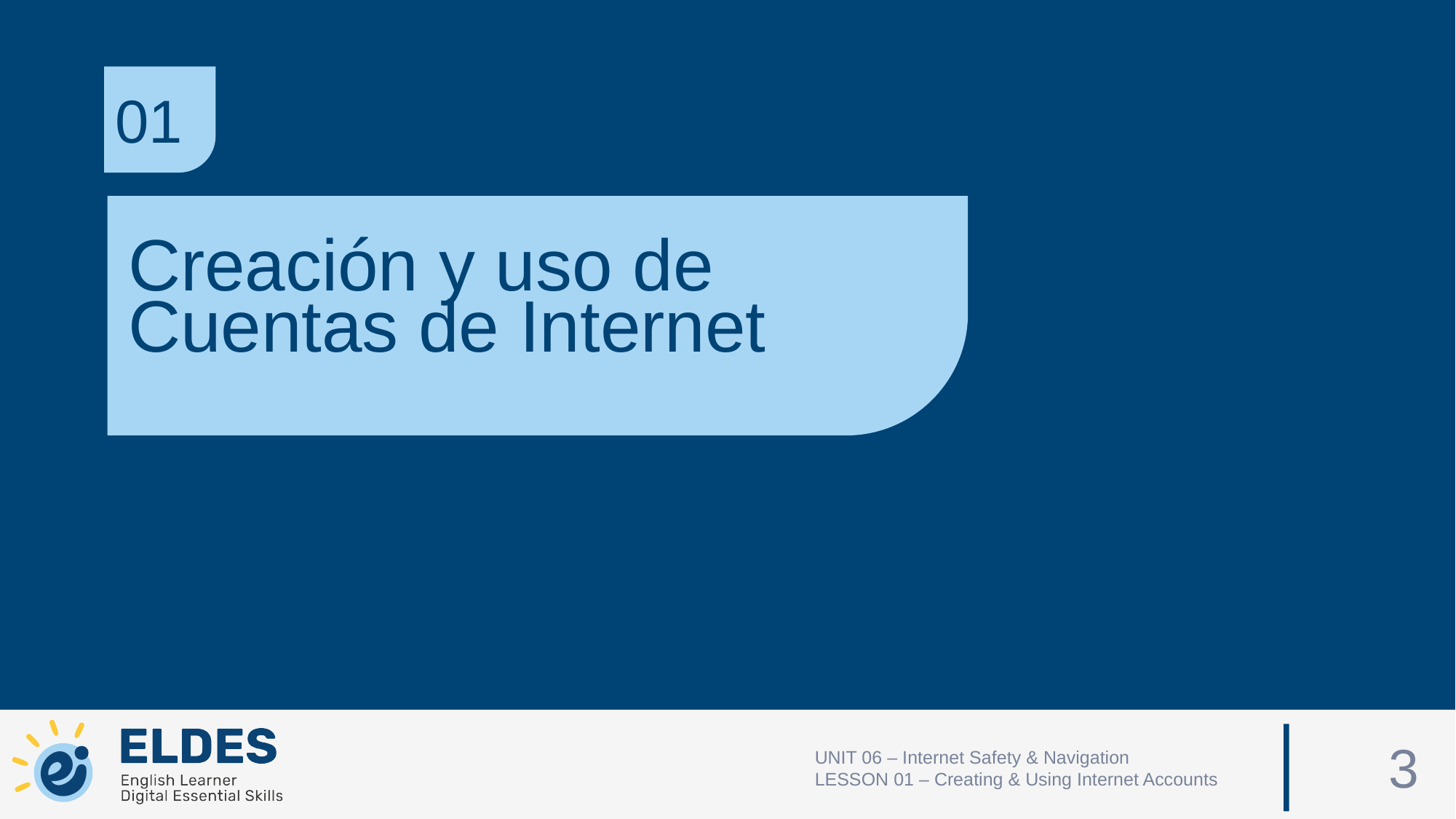

01
Creación y uso de Cuentas de Internet
3
UNIT 06 – Internet Safety & Navigation
LESSON 01 – Creating & Using Internet Accounts